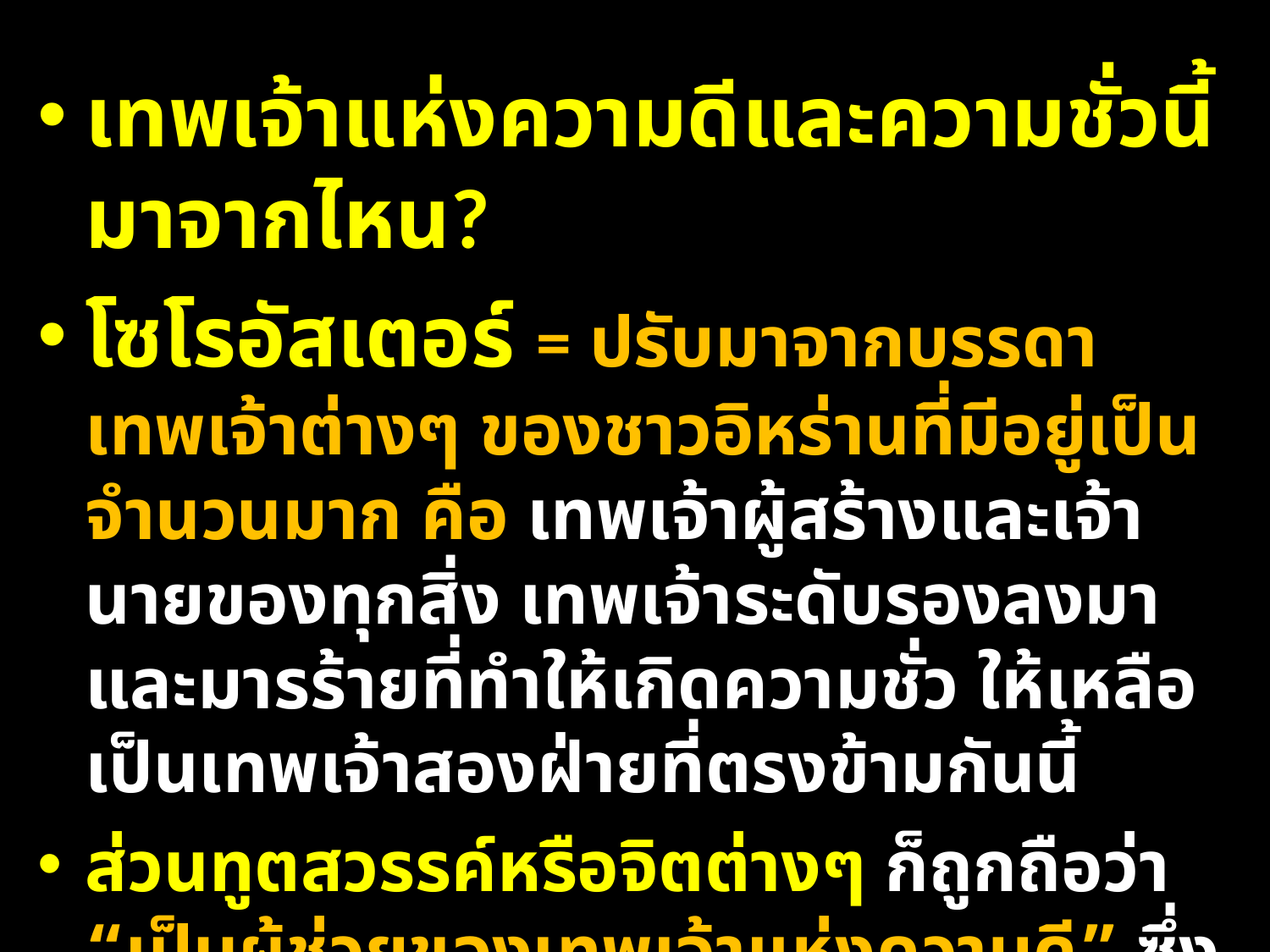

เทพเจ้าแห่งความดีและความชั่วนี้มาจากไหน?
โซโรอัสเตอร์ = ปรับมาจากบรรดาเทพเจ้าต่างๆ ของชาวอิหร่านที่มีอยู่เป็นจำนวนมาก คือ เทพเจ้าผู้สร้างและเจ้านายของทุกสิ่ง เทพเจ้าระดับรองลงมา และมารร้ายที่ทำให้เกิดความชั่ว ให้เหลือเป็นเทพเจ้าสองฝ่ายที่ตรงข้ามกันนี้
ส่วนทูตสวรรค์หรือจิตต่างๆ ก็ถูกถือว่า “เป็นผู้ช่วยของเทพเจ้าแห่งความดี” ซึ่งเป็นผู้สร้างและเจ้าของสรรพสิ่ง ทูตสวรรค์เหล่านี้ไม่ใช่เทพเจ้าที่มีอำนาจในตนเอง